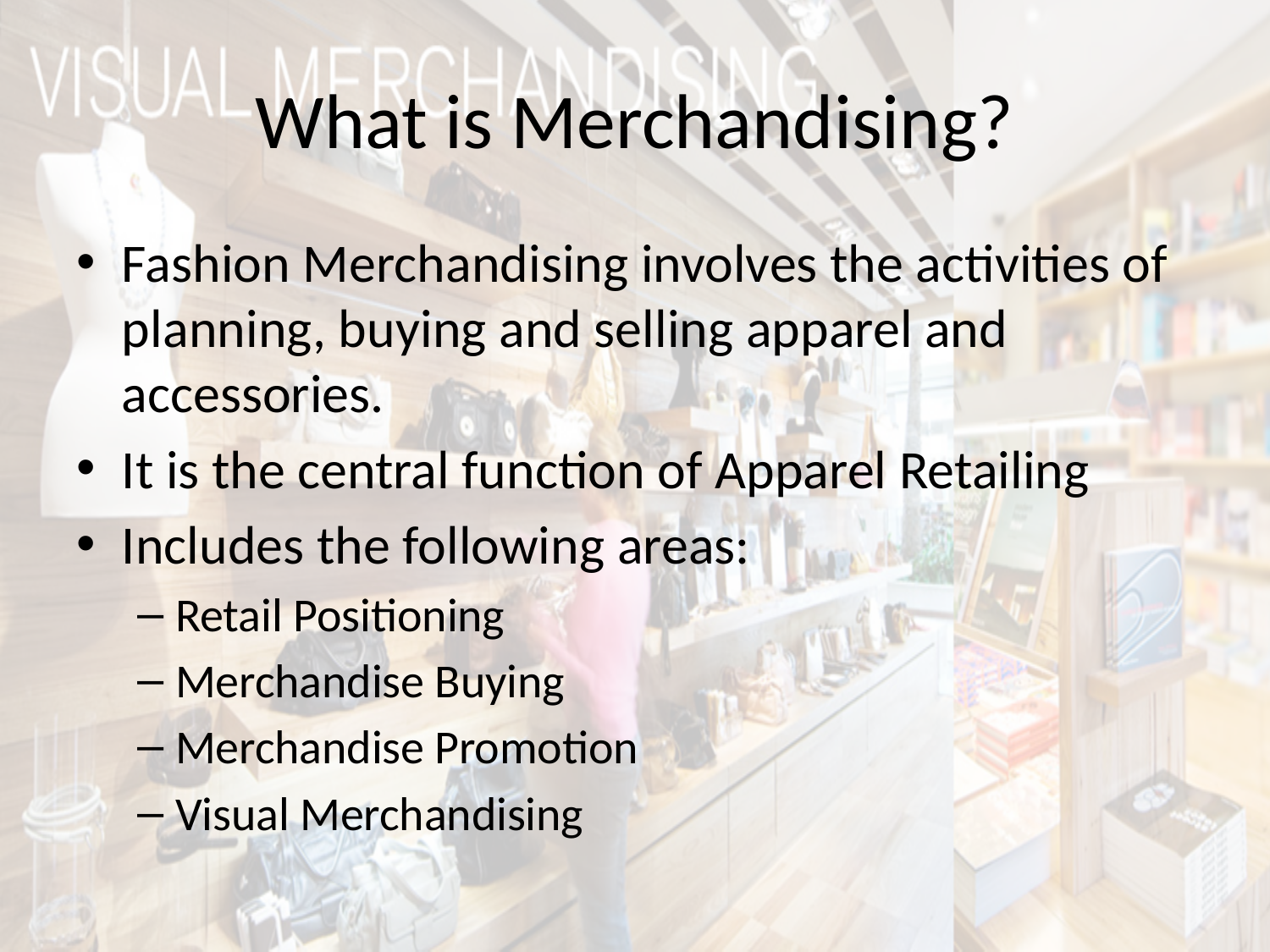

# What is Merchandising?
Fashion Merchandising involves the activities of planning, buying and selling apparel and accessories.
It is the central function of Apparel Retailing
Includes the following areas:
Retail Positioning
Merchandise Buying
Merchandise Promotion
Visual Merchandising